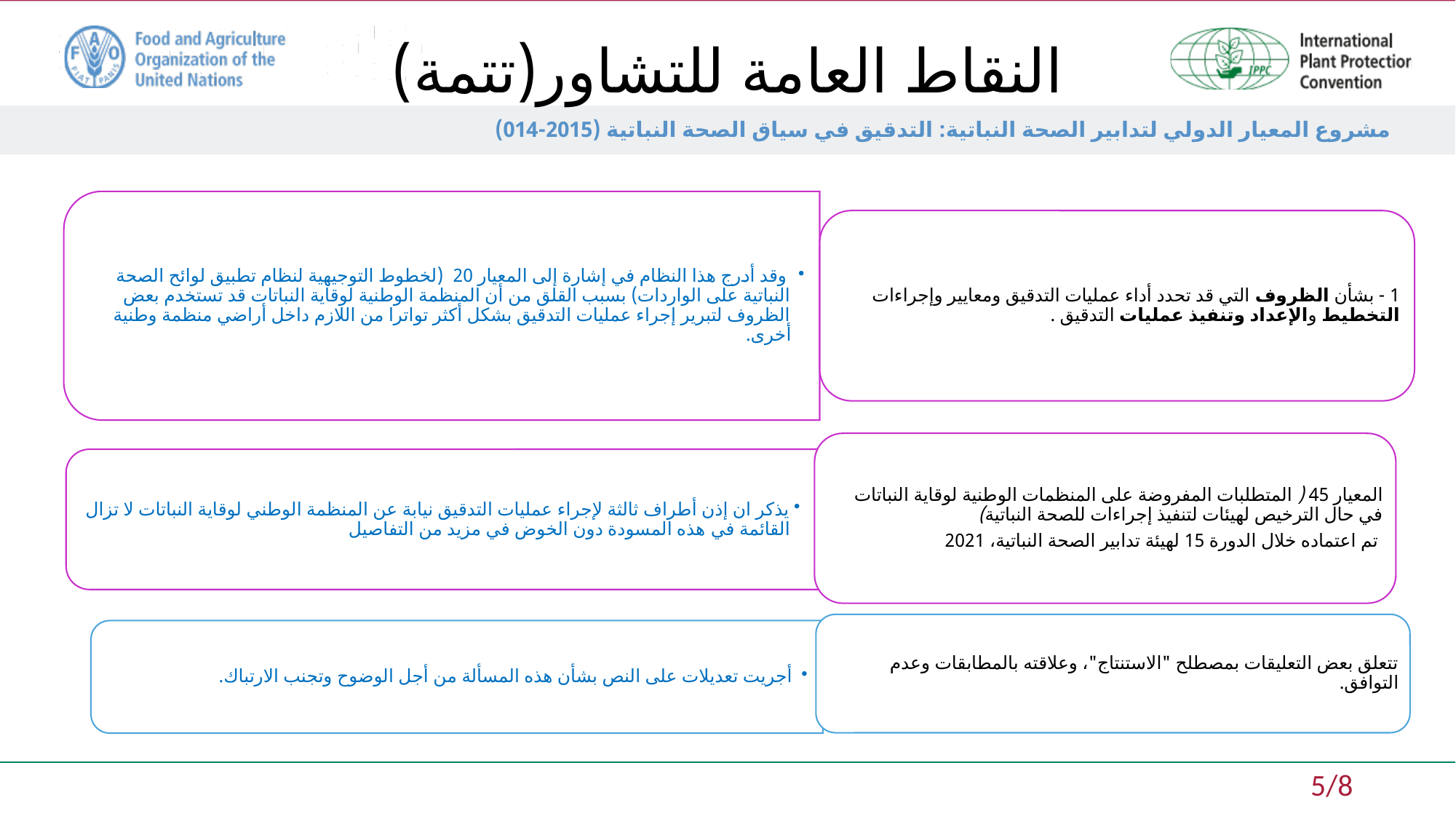

النقاط العامة للتشاور(تتمة)
 وقد أدرج هذا النظام في إشارة إلى المعيار 20  (لخطوط التوجيهية لنظام تطبيق لوائح الصحة النباتية على الواردات) بسبب القلق من أن المنظمة الوطنية لوقاية النباتات قد تستخدم بعض الظروف لتبرير إجراء عمليات التدقيق بشكل أكثر تواترا من اللازم داخل أراضي منظمة وطنية أخرى.
1 - بشأن الظروف التي قد تحدد أداء عمليات التدقيق ومعايير وإجراءات التخطيط والإعداد وتنفيذ عمليات التدقيق .
يذكر ان إذن أطراف ثالثة لإجراء عمليات التدقيق نيابة عن المنظمة الوطني لوقاية النباتات لا تزال القائمة في هذه المسودة دون الخوض في مزيد من التفاصيل
المعيار 45 ( المتطلبات المفروضة على المنظمات الوطنية لوقاية النباتات في حال الترخيص لهيئات لتنفيذ إجراءات للصحة النباتية)
 تم اعتماده خلال الدورة 15 لهيئة تدابير الصحة النباتية، 2021
 أجريت تعديلات على النص بشأن هذه المسألة من أجل الوضوح وتجنب الارتباك.
تتعلق بعض التعليقات بمصطلح "الاستنتاج"، وعلاقته بالمطابقات وعدم التوافق.